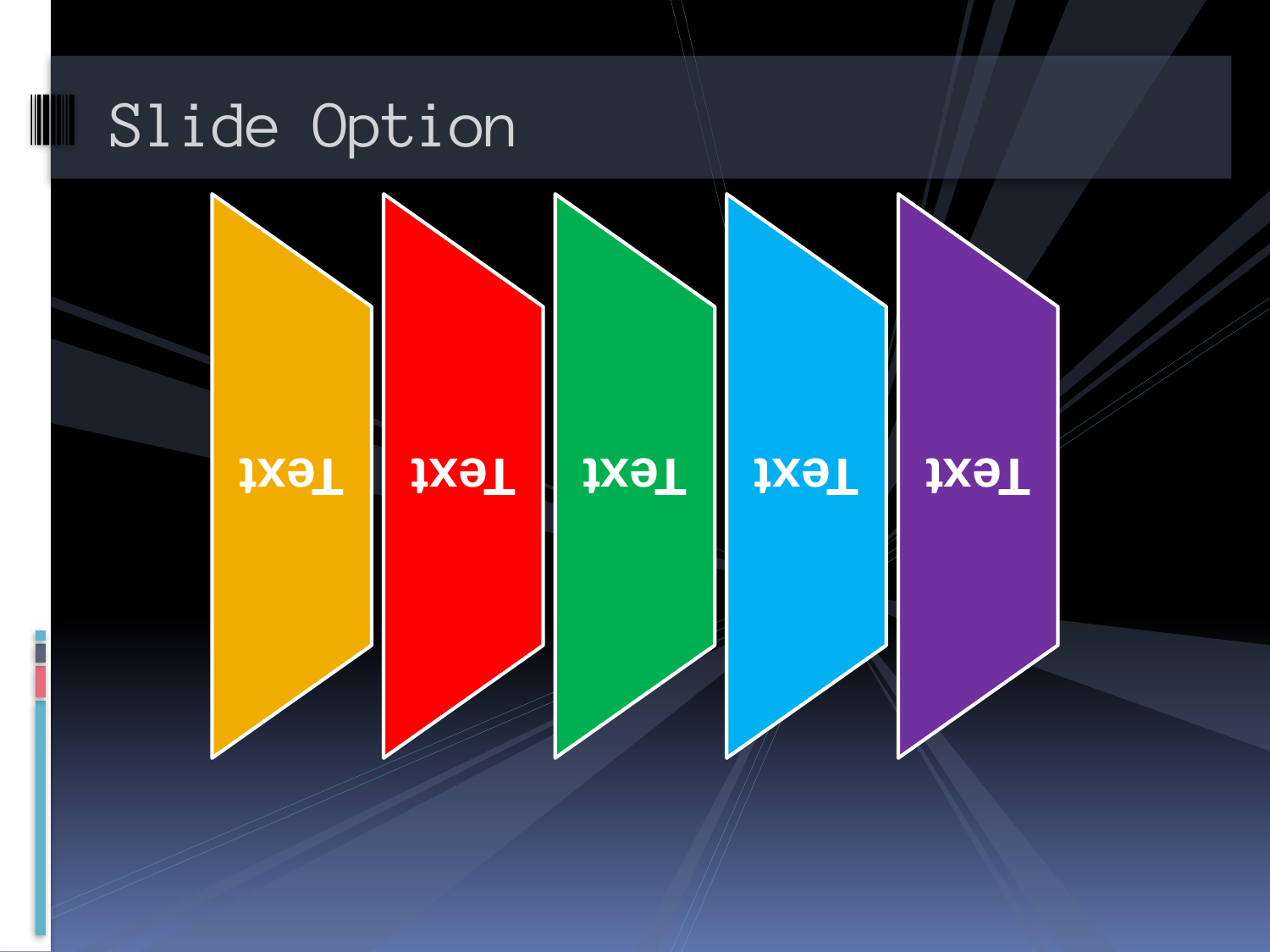

# Slide Option
Text
Text
Text
Text
Text